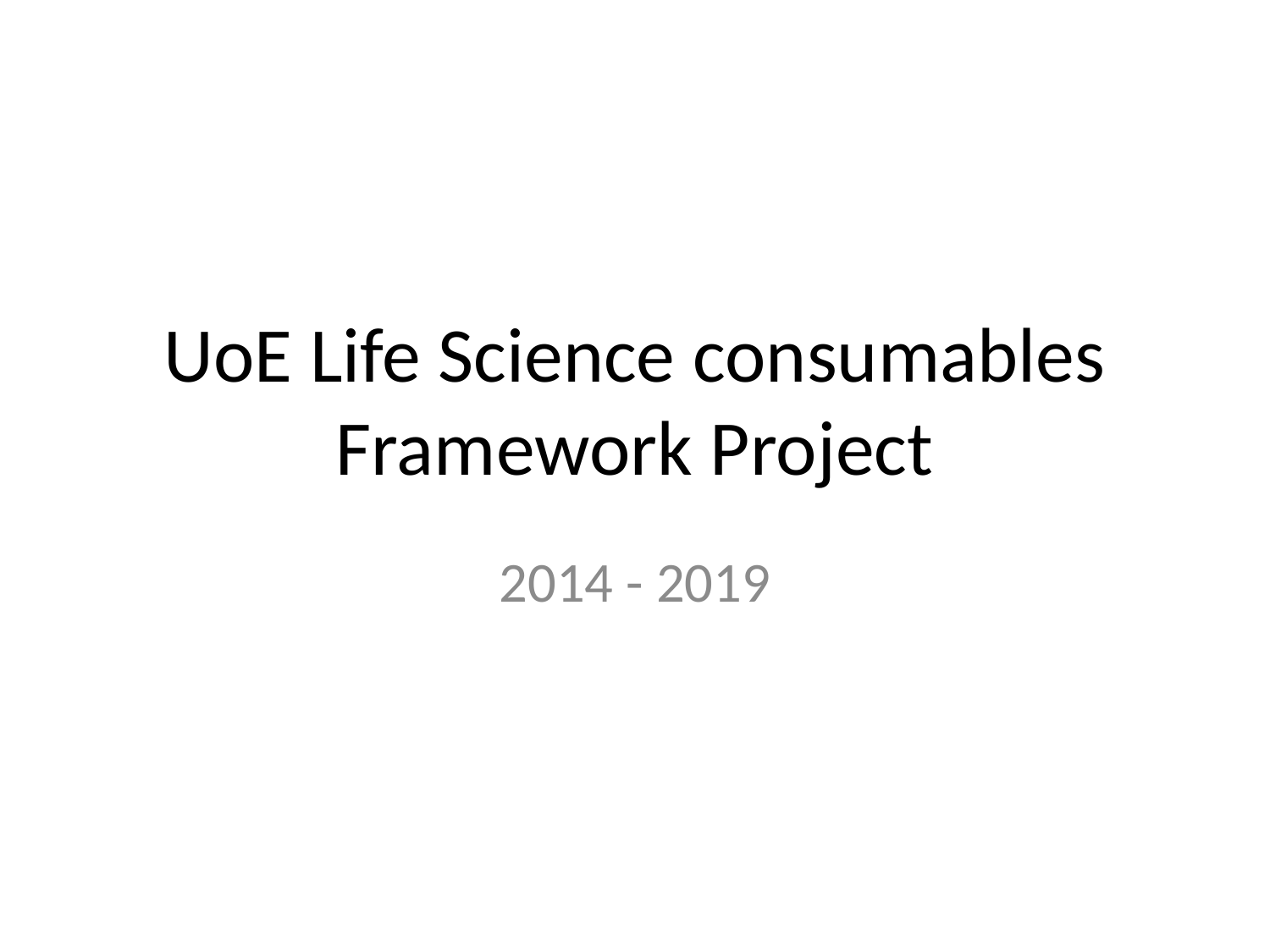

# UoE Life Science consumables Framework Project
2014 - 2019